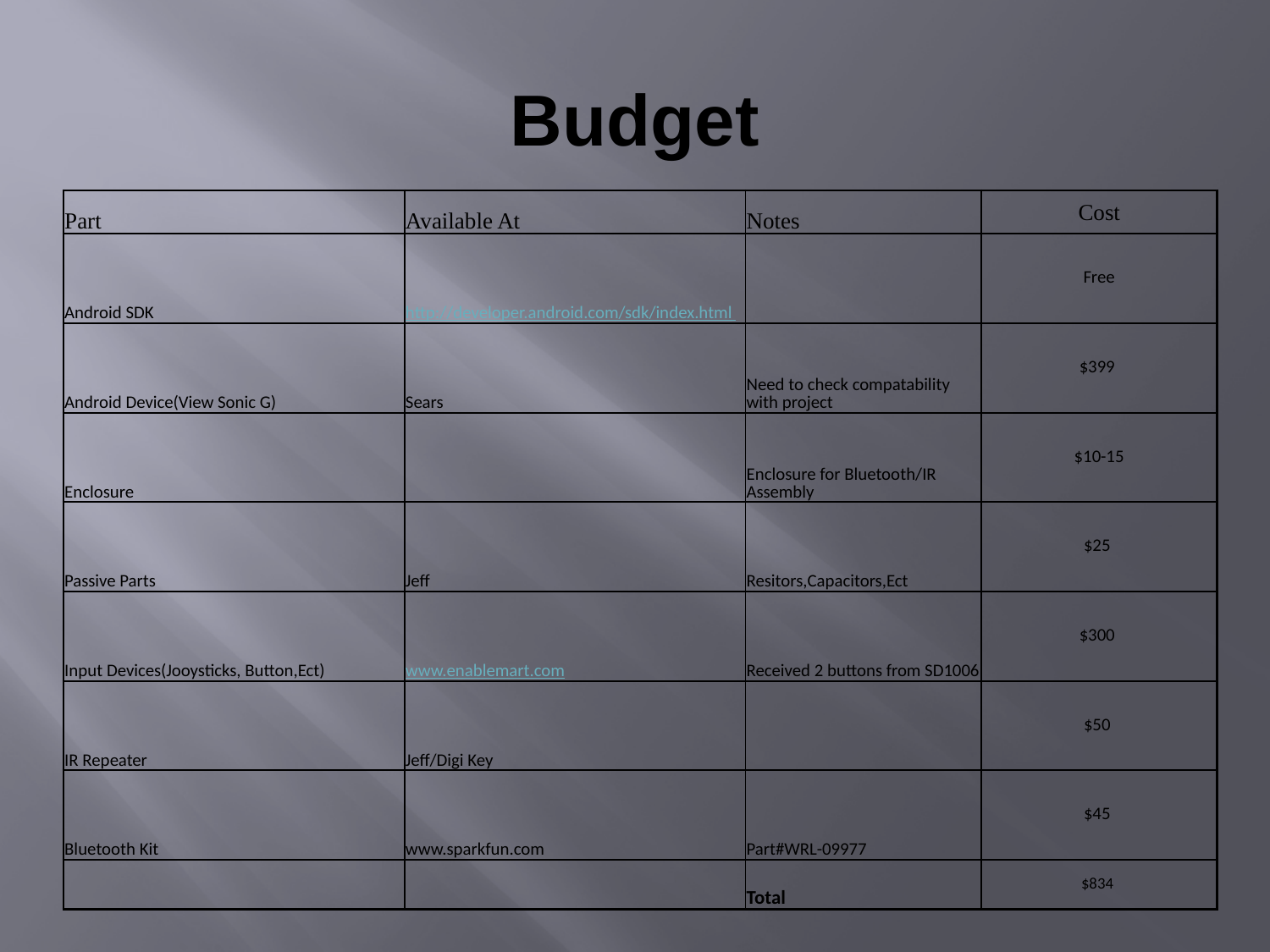

# Budget
| Part | Available At | Notes | Cost |
| --- | --- | --- | --- |
| Android SDK | http://developer.android.com/sdk/index.html |  | Free |
| Android Device(View Sonic G) | Sears | Need to check compatability with project | $399 |
| Enclosure |  | Enclosure for Bluetooth/IR Assembly | $10-15 |
| Passive Parts | Jeff | Resitors,Capacitors,Ect | $25 |
| Input Devices(Jooysticks, Button,Ect) | www.enablemart.com | Received 2 buttons from SD1006 | $300 |
| IR Repeater | Jeff/Digi Key |  | $50 |
| Bluetooth Kit | www.sparkfun.com | Part#WRL-09977 | $45 |
|  |  | Total | $834 |